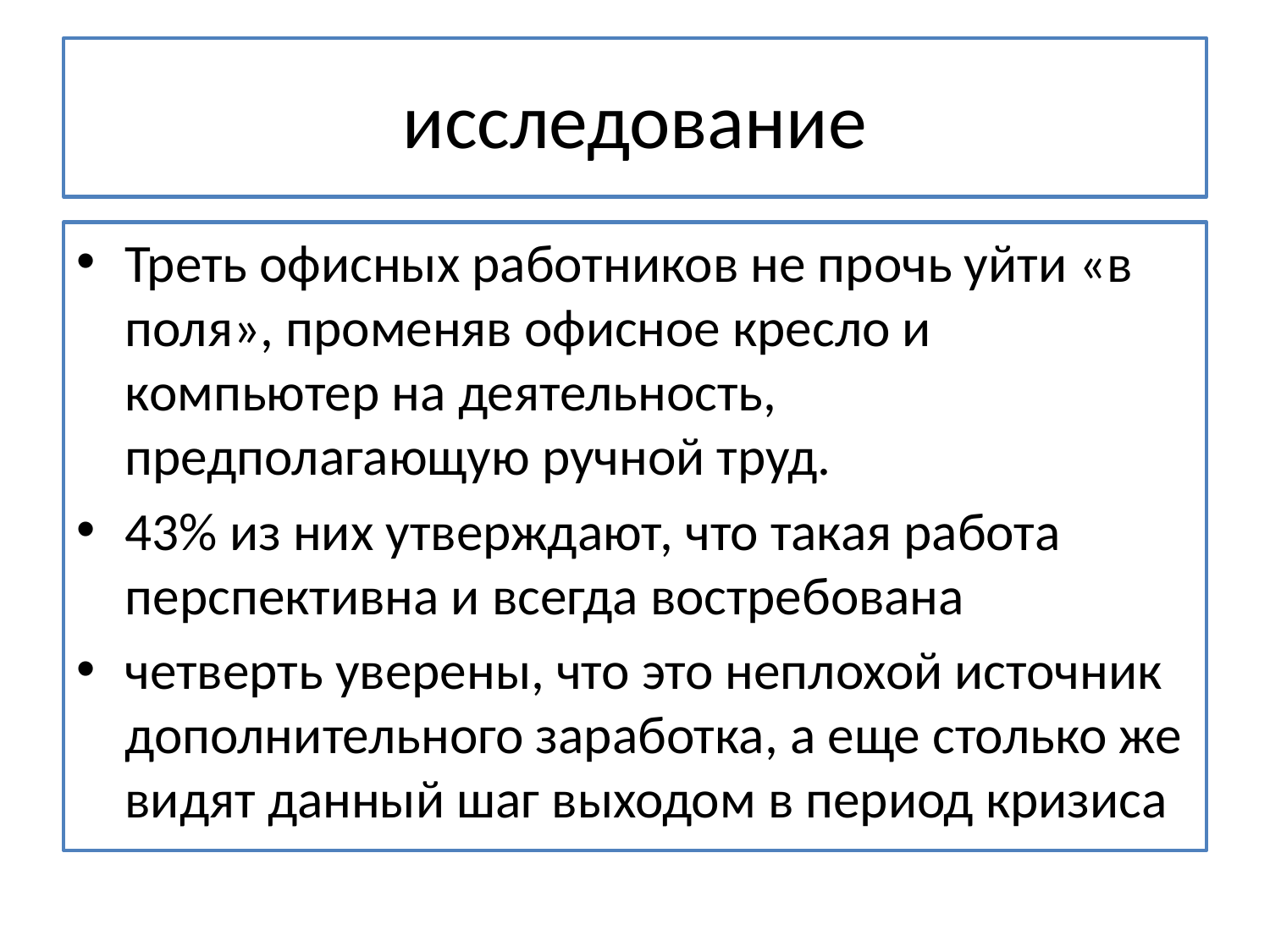

# исследование
Треть офисных работников не прочь уйти «в поля», променяв офисное кресло и компьютер на деятельность, предполагающую ручной труд.
43% из них утверждают, что такая работа перспективна и всегда востребована
четверть уверены, что это неплохой источник дополнительного заработка, а еще столько же видят данный шаг выходом в период кризиса